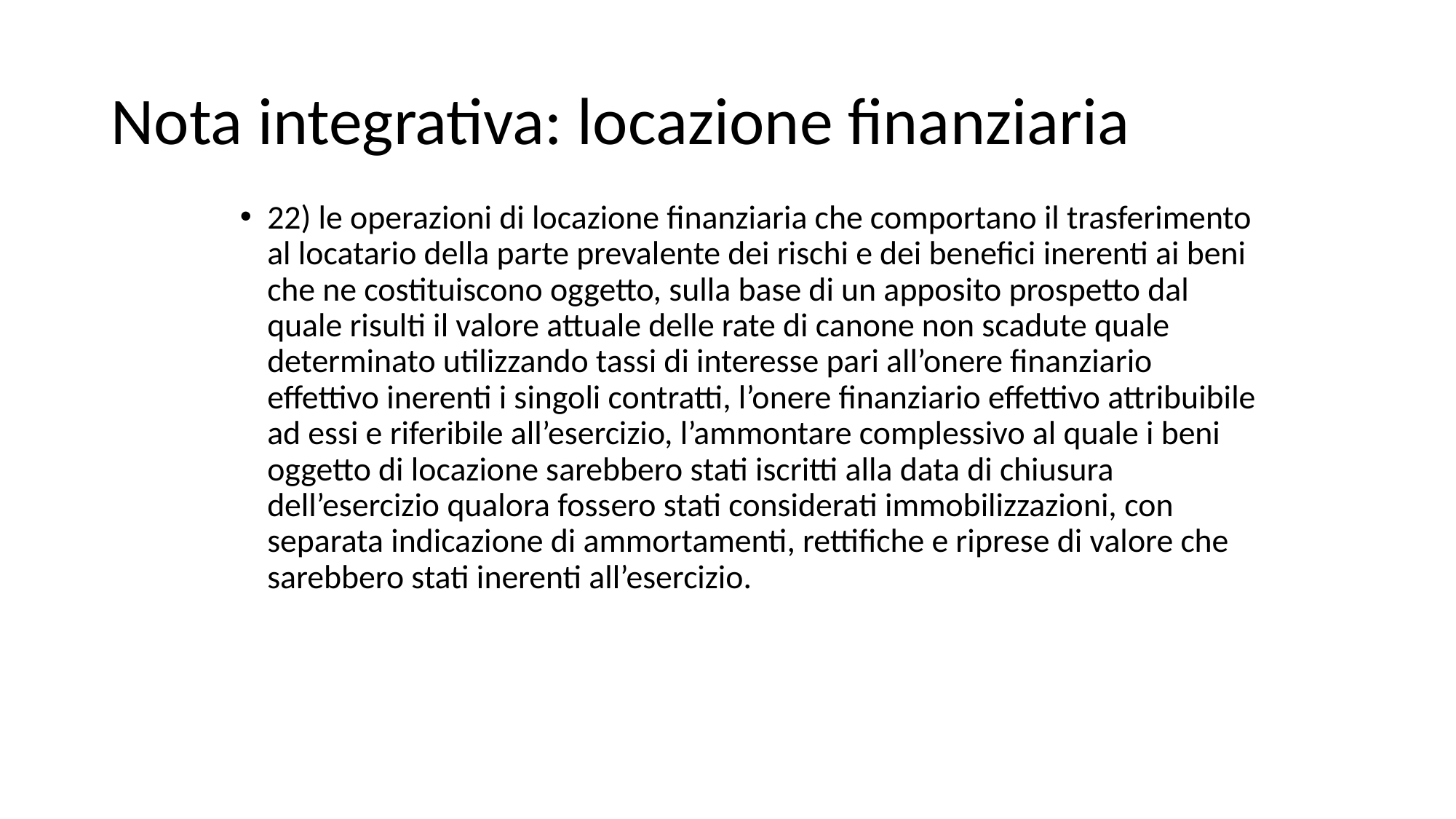

# Nota integrativa: locazione finanziaria
22) le operazioni di locazione finanziaria che comportano il trasferimento al locatario della parte prevalente dei rischi e dei benefici inerenti ai beni che ne costituiscono oggetto, sulla base di un apposito prospetto dal quale risulti il valore attuale delle rate di canone non scadute quale determinato utilizzando tassi di interesse pari all’onere finanziario effettivo inerenti i singoli contratti, l’onere finanziario effettivo attribuibile ad essi e riferibile all’esercizio, l’ammontare complessivo al quale i beni oggetto di locazione sarebbero stati iscritti alla data di chiusura dell’esercizio qualora fossero stati considerati immobilizzazioni, con separata indicazione di ammortamenti, rettifiche e riprese di valore che sarebbero stati inerenti all’esercizio.